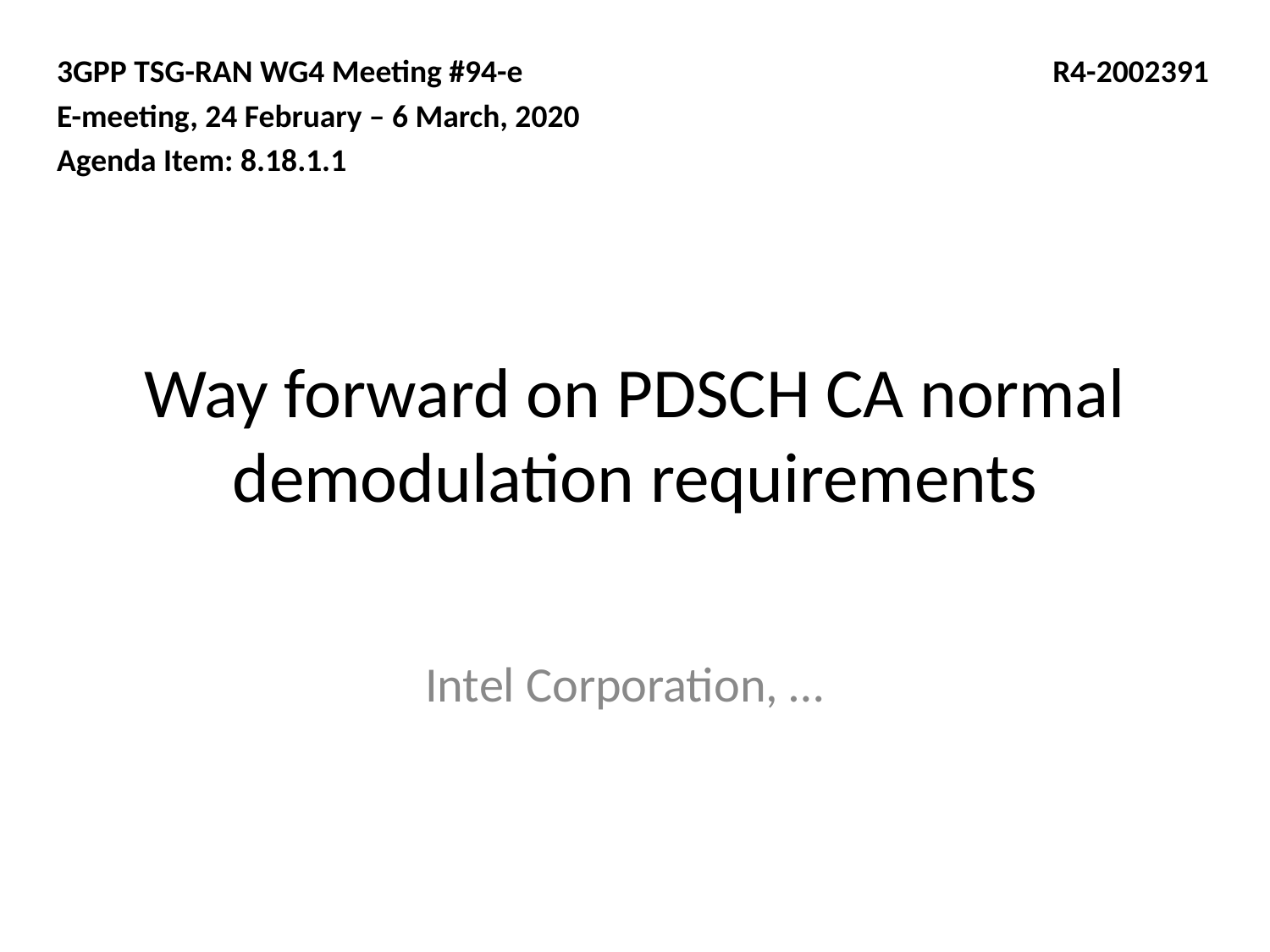

3GPP TSG-RAN WG4 Meeting #94-e
E-meeting, 24 February – 6 March, 2020
Agenda Item: 8.18.1.1
R4-2002391
# Way forward on PDSCH CA normal demodulation requirements
Intel Corporation, …